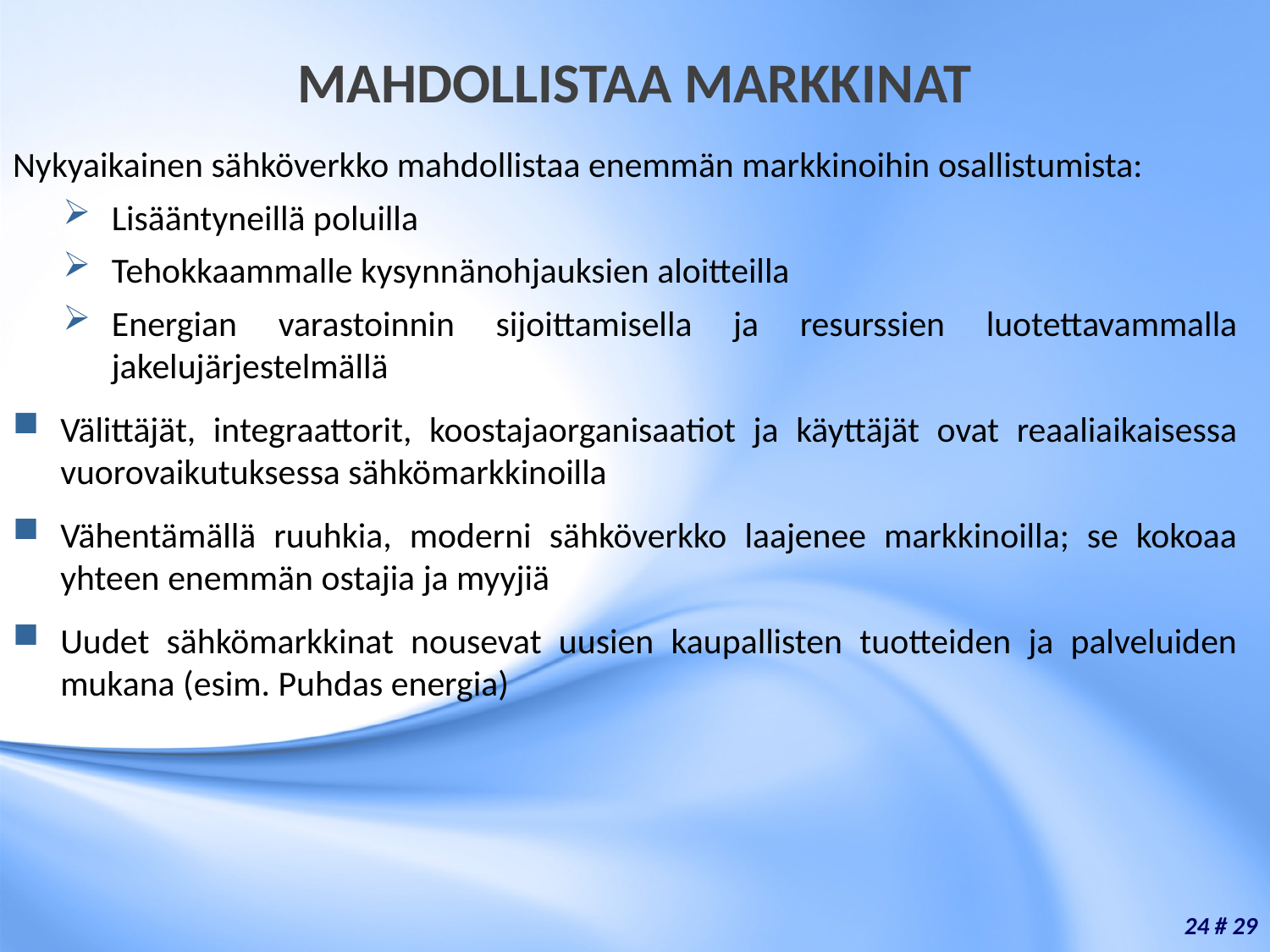

# MAHDOLLISTAA MARKKINAT
Nykyaikainen sähköverkko mahdollistaa enemmän markkinoihin osallistumista:
Lisääntyneillä poluilla
Tehokkaammalle kysynnänohjauksien aloitteilla
Energian varastoinnin sijoittamisella ja resurssien luotettavammalla jakelujärjestelmällä
Välittäjät, integraattorit, koostajaorganisaatiot ja käyttäjät ovat reaaliaikaisessa vuorovaikutuksessa sähkömarkkinoilla
Vähentämällä ruuhkia, moderni sähköverkko laajenee markkinoilla; se kokoaa yhteen enemmän ostajia ja myyjiä
Uudet sähkömarkkinat nousevat uusien kaupallisten tuotteiden ja palveluiden mukana (esim. Puhdas energia)
24 # 29